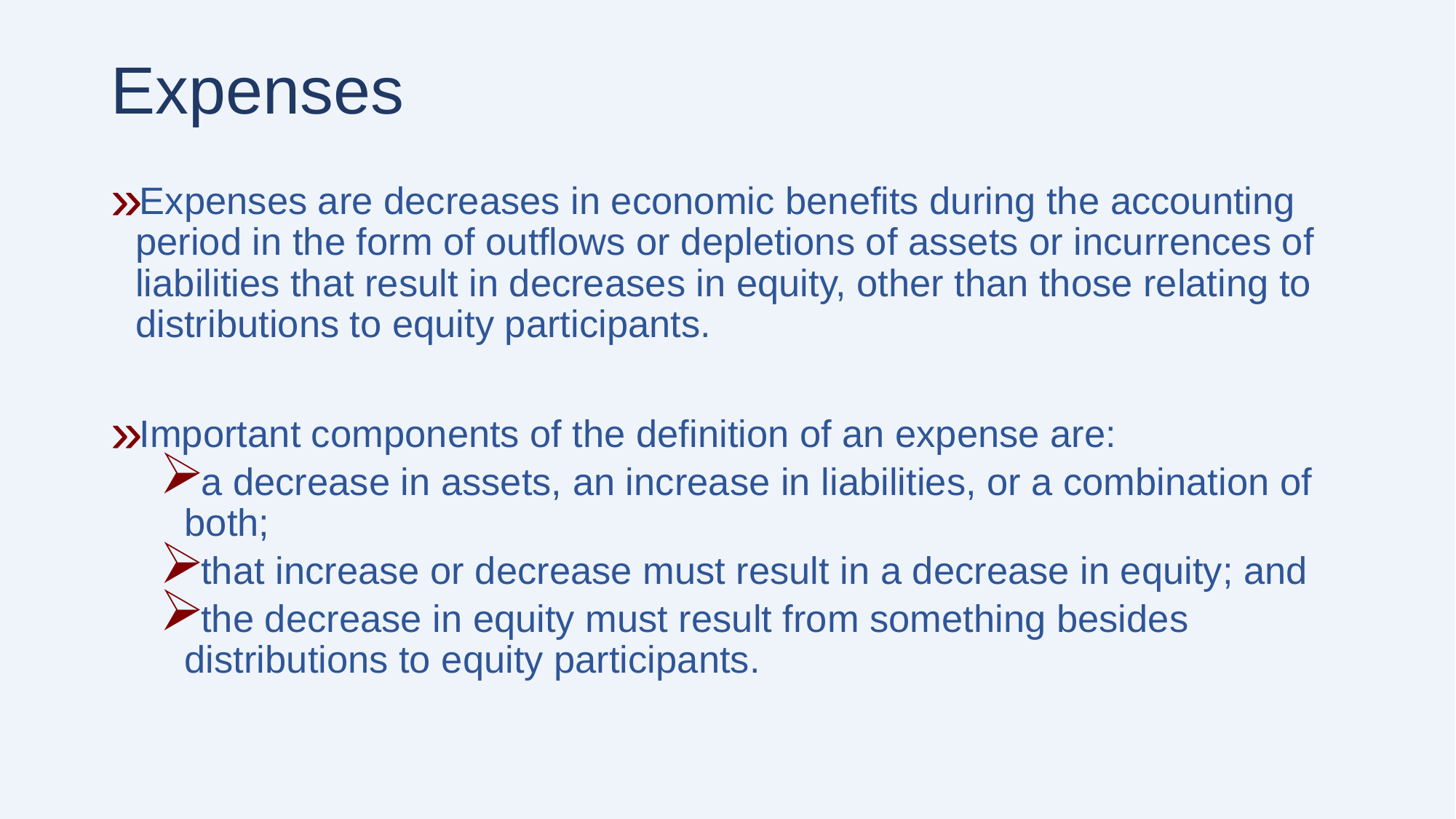

# Expenses
Expenses are decreases in economic benefits during the accounting period in the form of outflows or depletions of assets or incurrences of liabilities that result in decreases in equity, other than those relating to distributions to equity participants.

Important components of the definition of an expense are:
a decrease in assets, an increase in liabilities, or a combination of both;
that increase or decrease must result in a decrease in equity; and
the decrease in equity must result from something besides distributions to equity participants.

39